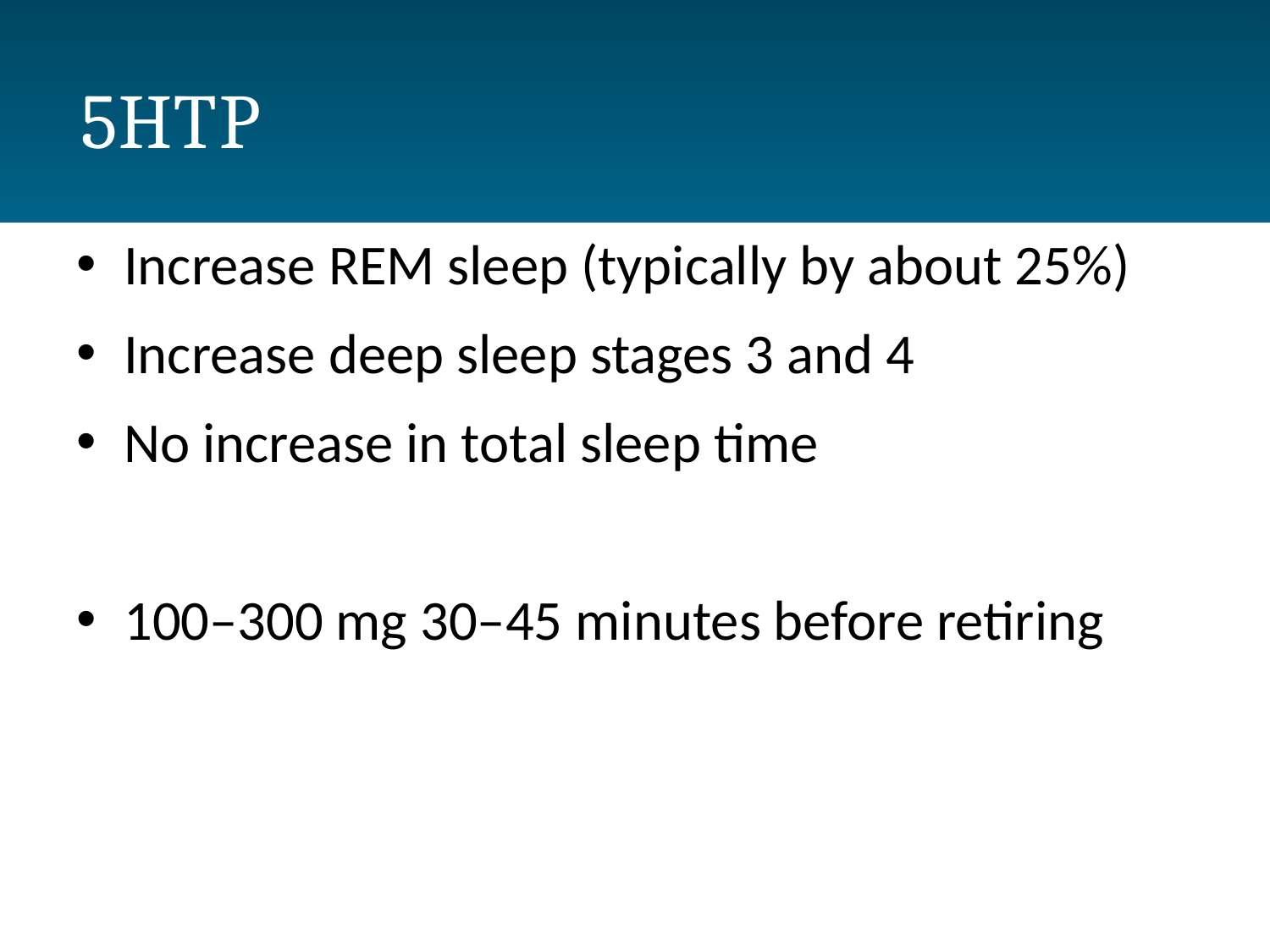

# 5HTP
Increase REM sleep (typically by about 25%)
Increase deep sleep stages 3 and 4
No increase in total sleep time

100–300 mg 30–45 minutes before retiring